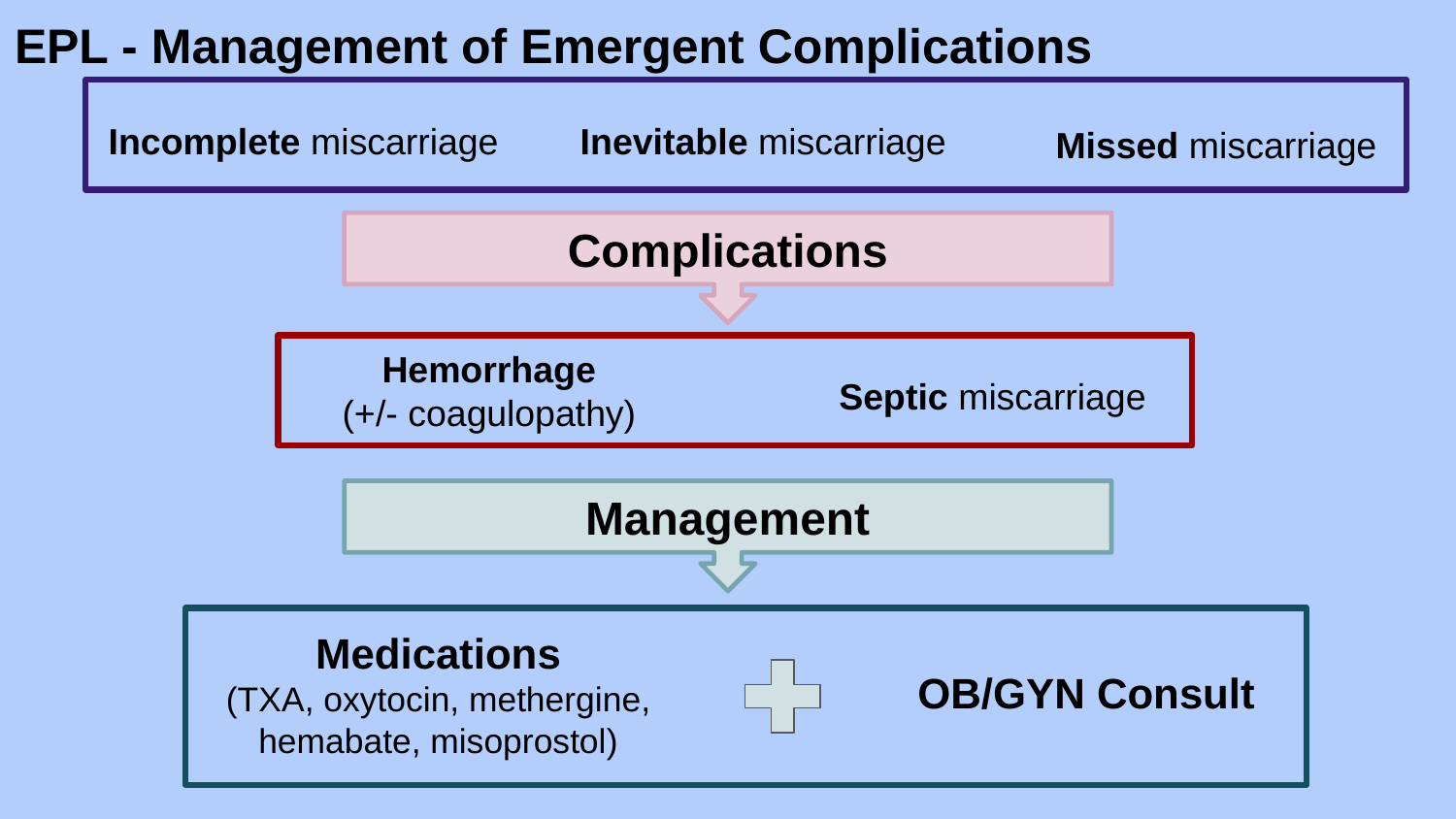

# EPL - Management of Emergent Complications

Incomplete miscarriage
Inevitable miscarriage
Missed miscarriage
Complications

Hemorrhage
(+/- coagulopathy)
Septic miscarriage
Management

Medications
(TXA, oxytocin, methergine, hemabate, misoprostol)

OB/GYN Consult